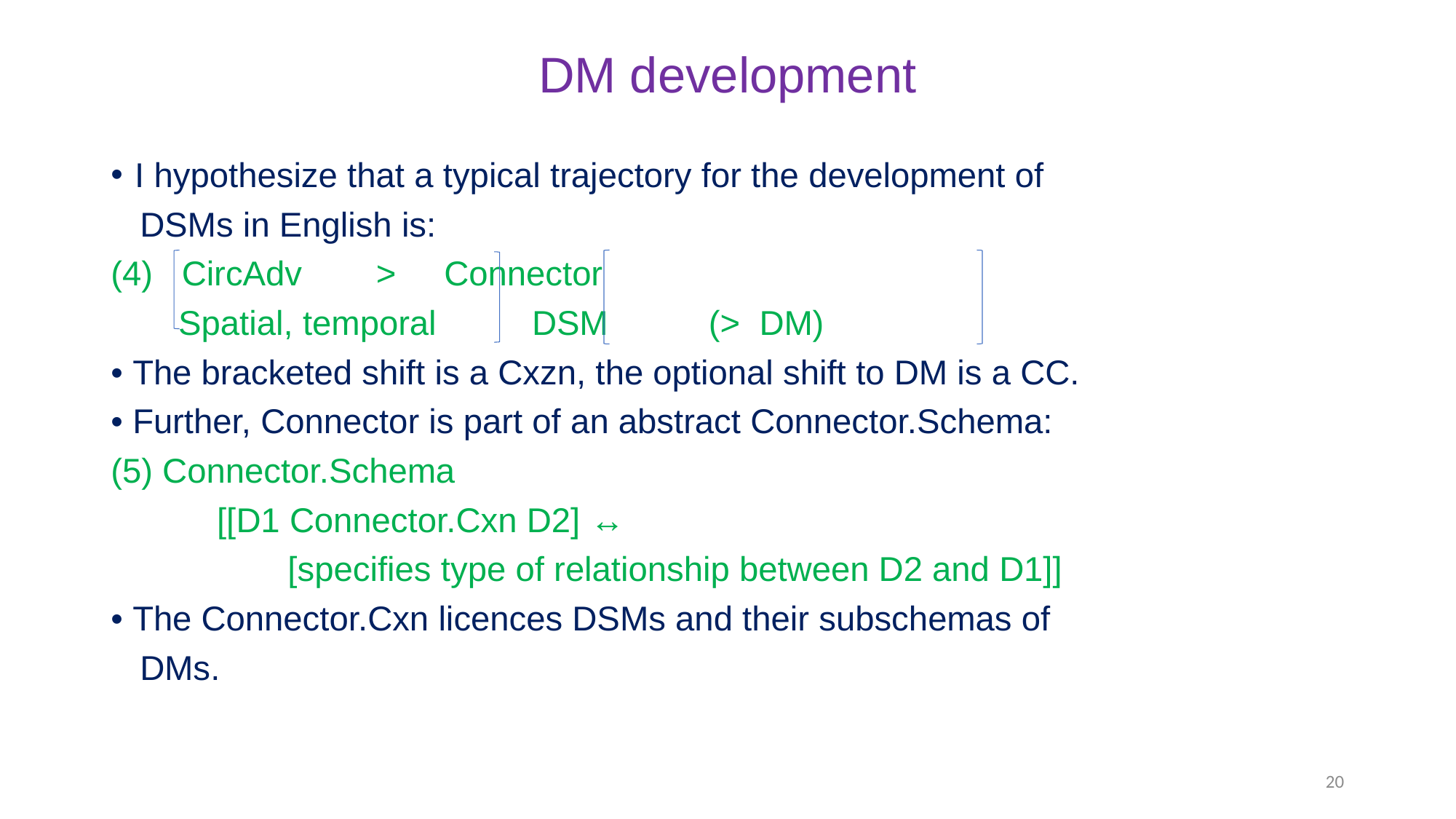

# DM development
I hypothesize that a typical trajectory for the development of
   DSMs in English is:
(4)   CircAdv 		>     Connector
       Spatial, temporal	       DSM	       (>  DM)
• The bracketed shift is a Cxzn, the optional shift to DM is a CC.
• Further, Connector is part of an abstract Connector.Schema:
(5) Connector.Schema
           [[D1 Connector.Cxn D2] ↔
             	[specifies type of relationship between D2 and D1]]
• The Connector.Cxn licences DSMs and their subschemas of
   DMs.

20